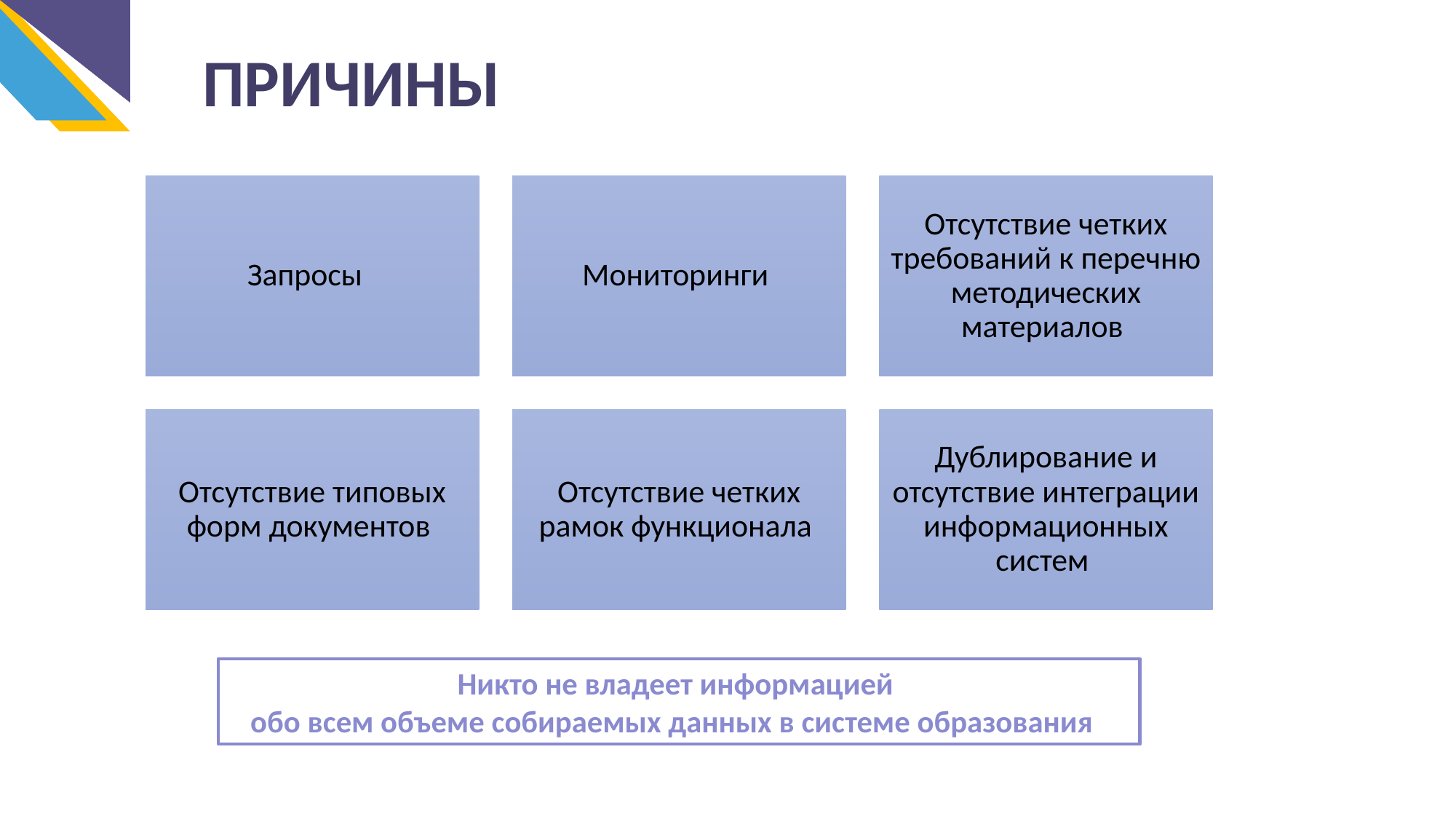

ПРИЧИНЫ
Запросы
Мониторинги
Отсутствие четких требований к перечню методических материалов
Отсутствие типовых форм документов
Отсутствие четких рамок функционала
Дублирование и отсутствие интеграции информационных систем
Никто не владеет информацией
обо всем объеме собираемых данных в системе образования